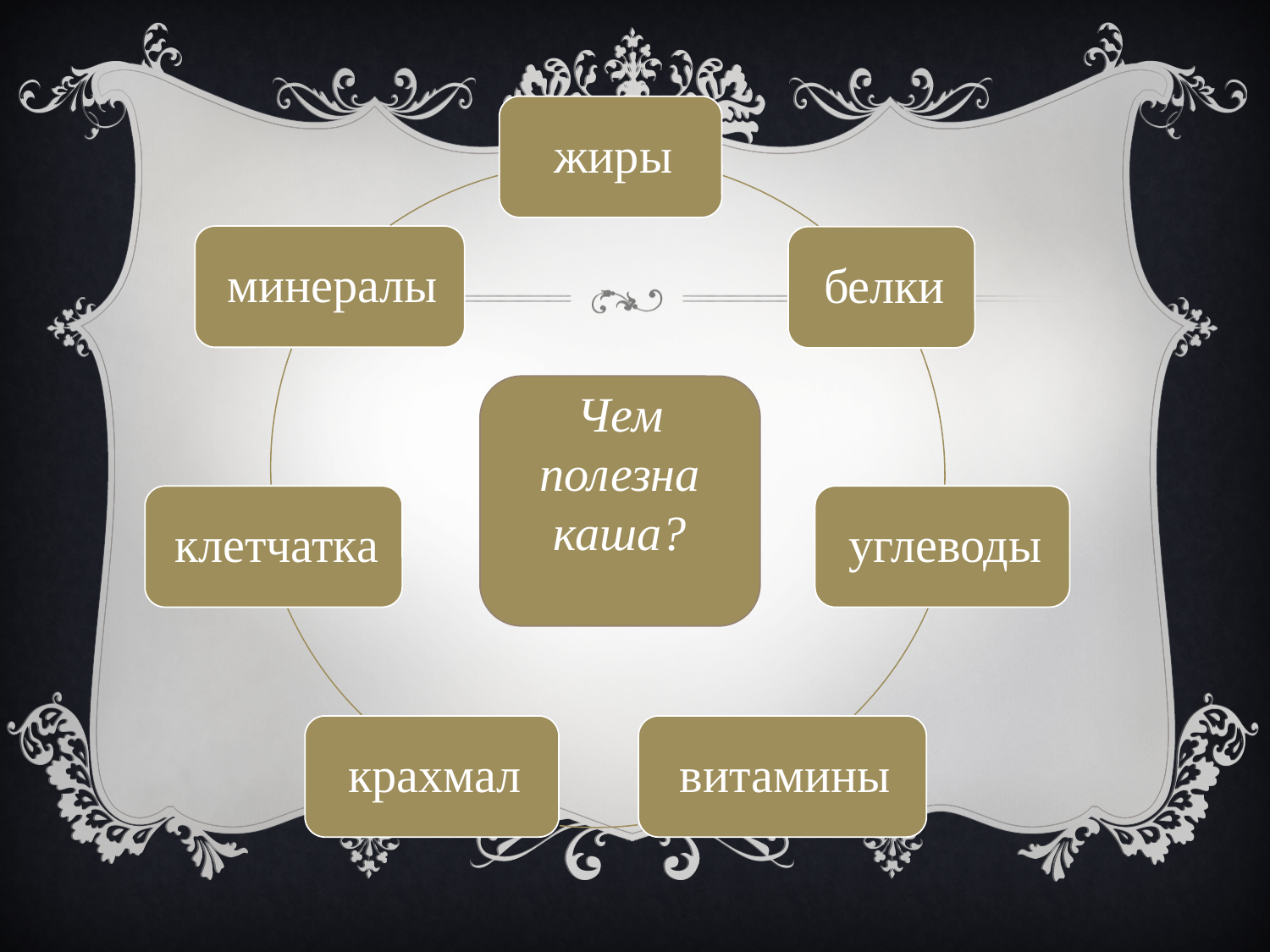

жиры
белки
углеводы
витамины
крахмал
клетчатка
минералы
Чем полезна каша?